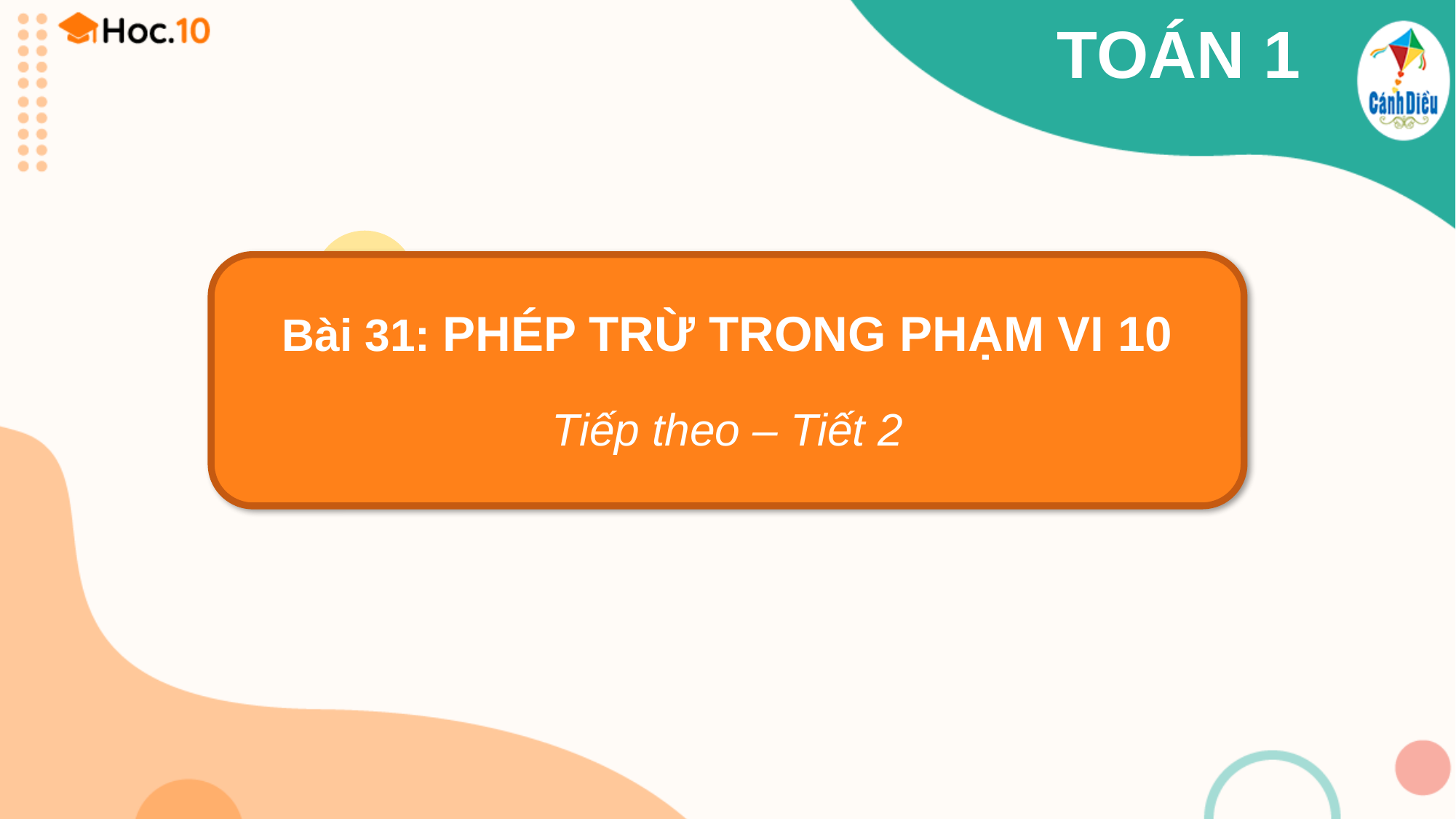

TOÁN 1

Bài 31: PHÉP TRỪ TRONG PHẠM VI 10
Tiếp theo – Tiết 2